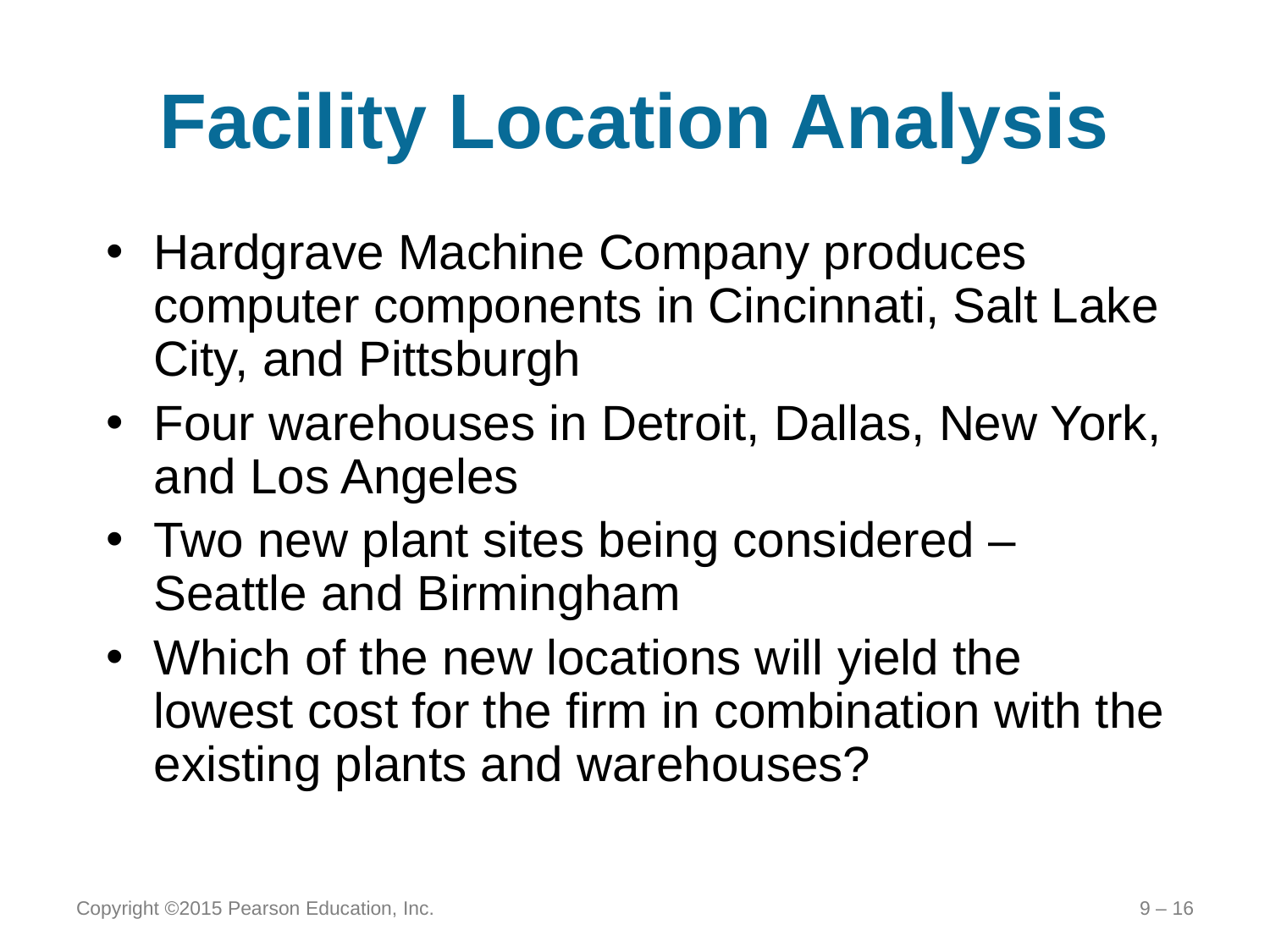

# Facility Location Analysis
Hardgrave Machine Company produces computer components in Cincinnati, Salt Lake City, and Pittsburgh
Four warehouses in Detroit, Dallas, New York, and Los Angeles
Two new plant sites being considered – Seattle and Birmingham
Which of the new locations will yield the lowest cost for the firm in combination with the existing plants and warehouses?
Copyright ©2015 Pearson Education, Inc.
9 – 16